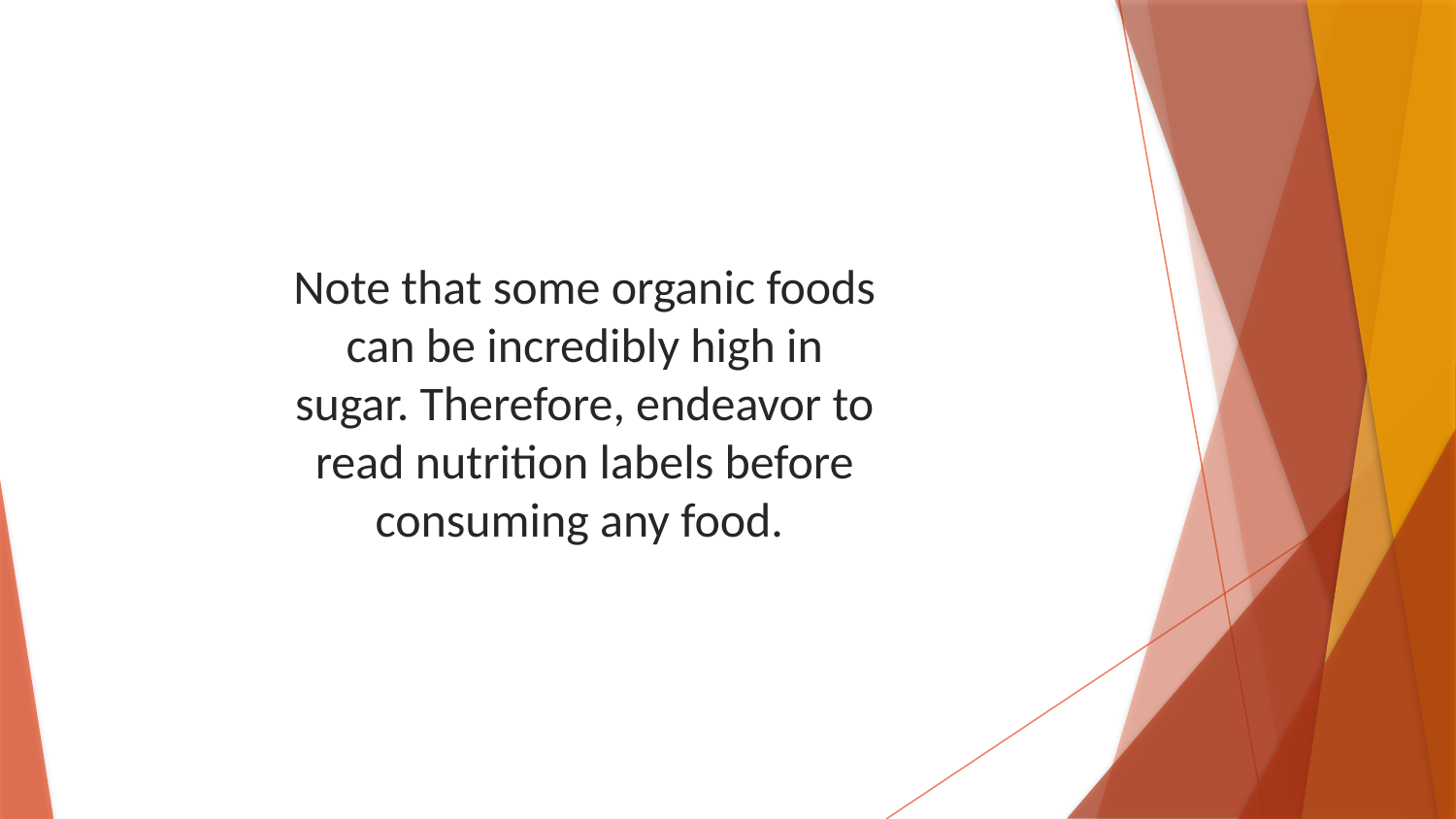

Note that some organic foods can be incredibly high in sugar. Therefore, endeavor to read nutrition labels before consuming any food.